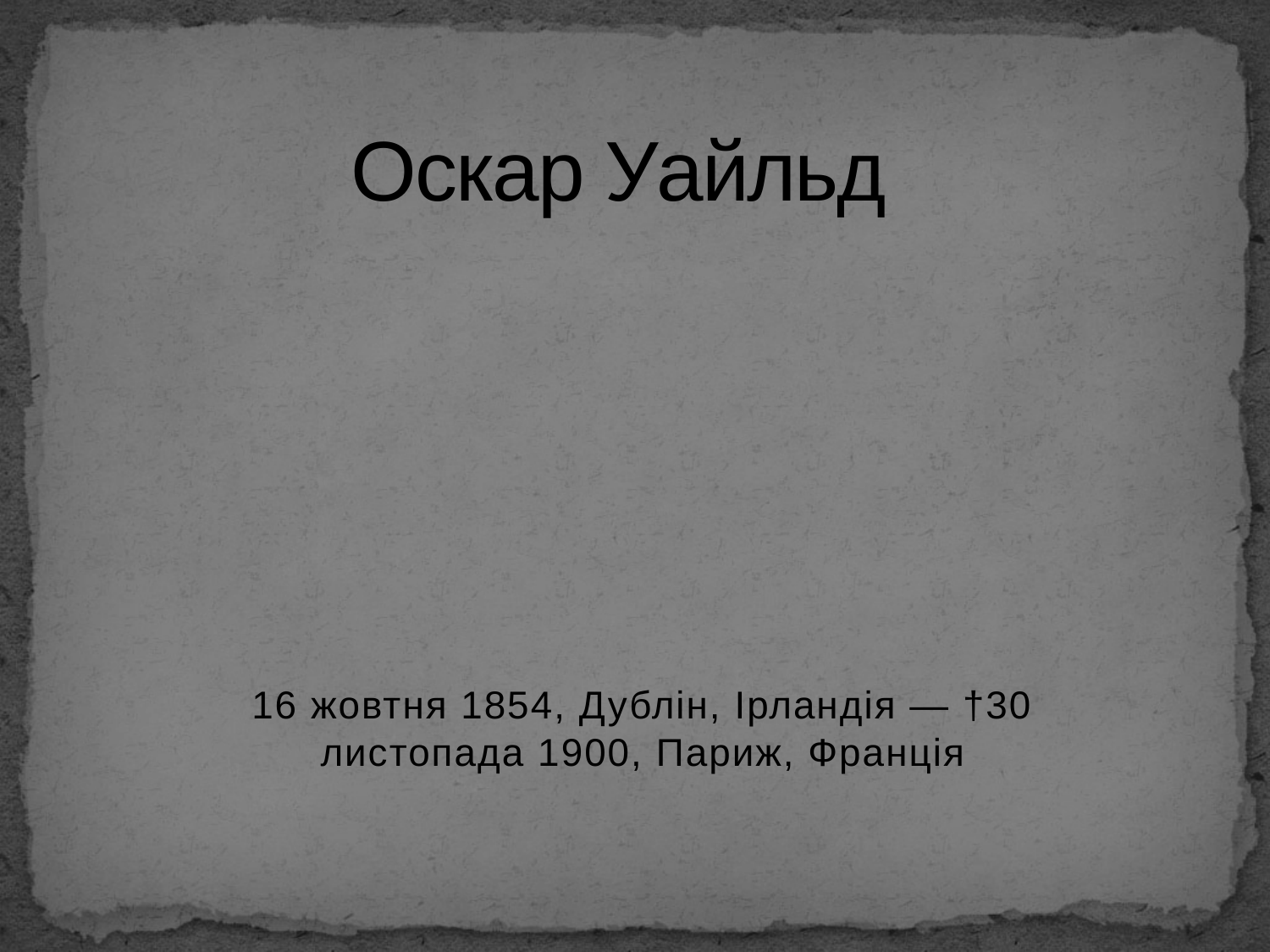

# Оскар Уайльд
16 жовтня 1854, Дублін, Ірландія — †30 листопада 1900, Париж, Франція